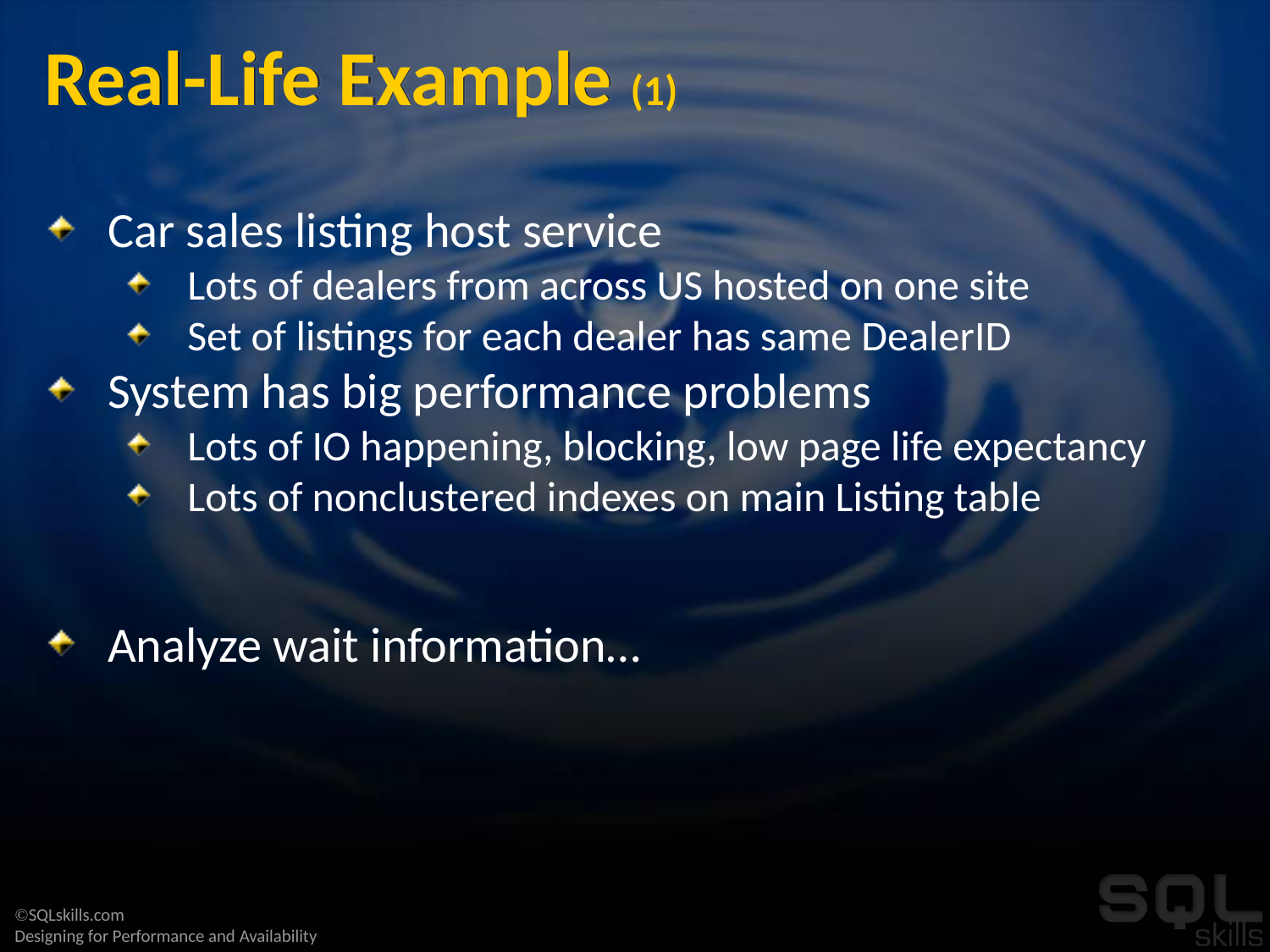

# Real-Life Example (1)
Car sales listing host service
Lots of dealers from across US hosted on one site
Set of listings for each dealer has same DealerID
System has big performance problems
Lots of IO happening, blocking, low page life expectancy
Lots of nonclustered indexes on main Listing table

Analyze wait information…